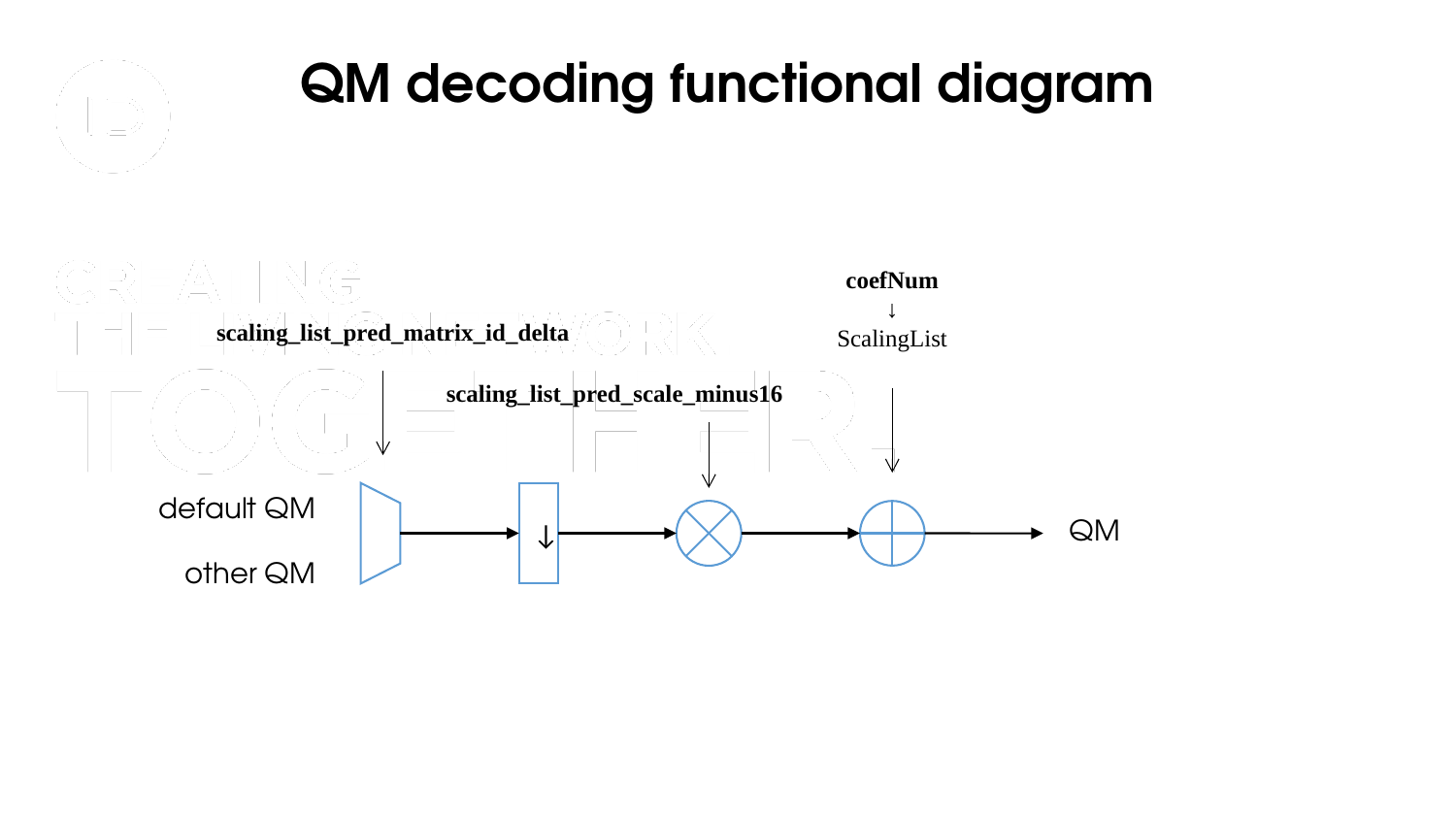

QM decoding functional diagram
coefNum
↓
ScalingList
scaling_list_pred_matrix_id_delta
scaling_list_pred_scale_minus16
↓
default QM

QM

other QM
14
© 2019 InterDigital, Inc. All Rights Reserved.